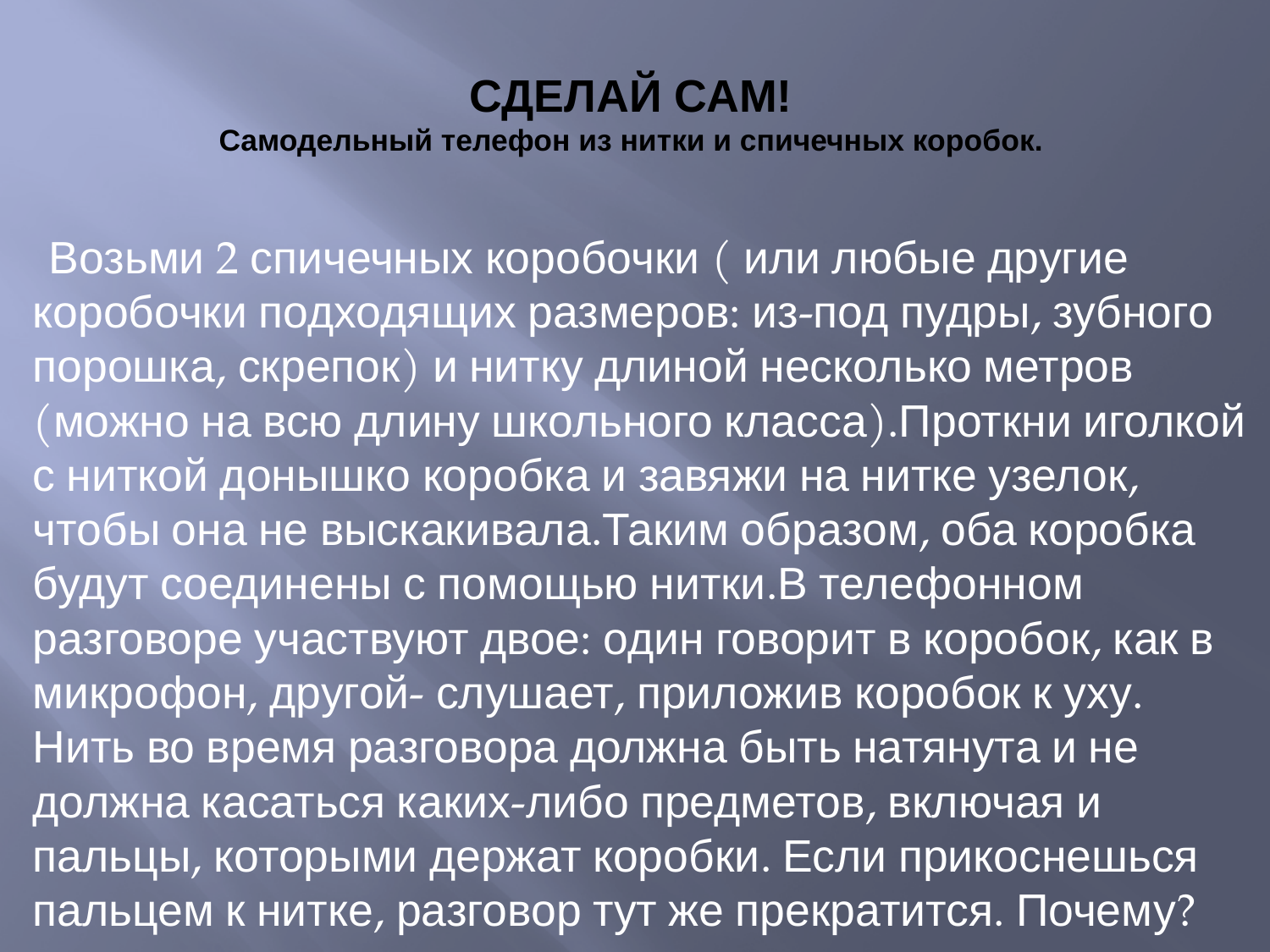

# СДЕЛАЙ САМ! Самодельный телефон из нитки и спичечных коробок.
      Возьми 2 спичечных коробочки ( или любые другие коробочки подходящих размеров: из-под пудры, зубного порошка, скрепок) и нитку длиной несколько метров (можно на всю длину школьного класса).Проткни иголкой с ниткой донышко коробка и завяжи на нитке узелок, чтобы она не выскакивала.Таким образом, оба коробка будут соединены с помощью нитки.В телефонном разговоре участвуют двое: один говорит в коробок, как в микрофон, другой- слушает, приложив коробок к уху. Нить во время разговора должна быть натянута и не должна касаться каких-либо предметов, включая и пальцы, которыми держат коробки. Если прикоснешься пальцем к нитке, разговор тут же прекратится. Почему?